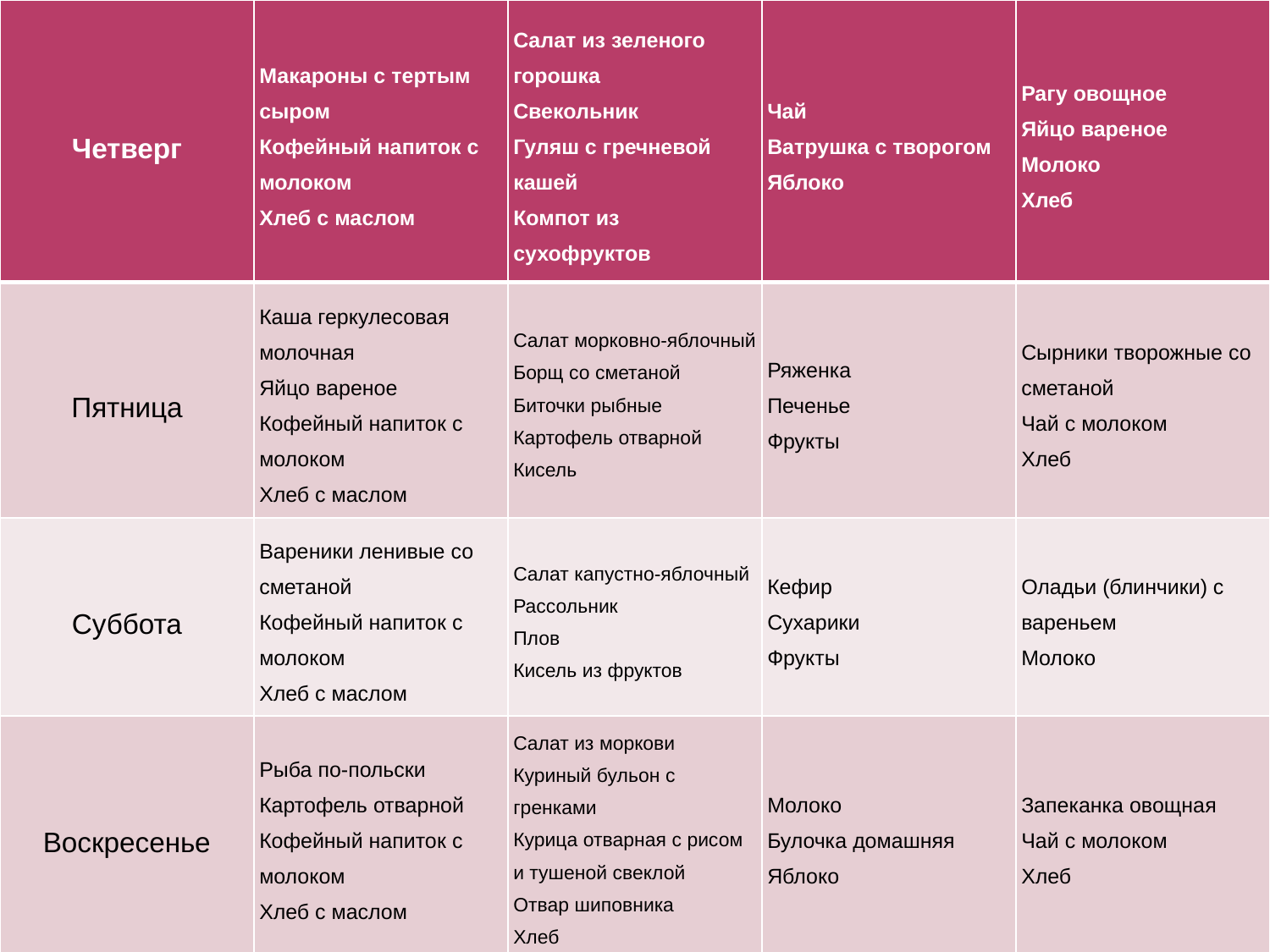

| Четверг | Макароны с тертым сыром Кофейный напиток с молоком Хлеб с маслом | Салат из зеленого горошка Свекольник Гуляш с гречневой кашей Компот из сухофруктов | Чай Ватрушка с творогом Яблоко | Рагу овощное Яйцо вареное Молоко Хлеб |
| --- | --- | --- | --- | --- |
| Пятница | Каша геркулесовая молочная Яйцо вареное Кофейный напиток с молоком Хлеб с маслом | Салат морковно-яблочный Борщ со сметаной Биточки рыбные Картофель отварной Кисель | Ряженка Печенье Фрукты | Сырники творожные со сметаной Чай с молоком Хлеб |
| Суббота | Вареники ленивые со сметаной Кофейный напиток с молоком Хлеб с маслом | Салат капустно-яблочный Рассольник Плов Кисель из фруктов | Кефир Сухарики Фрукты | Оладьи (блинчики) с вареньем Молоко |
| Воскресенье | Рыба по-польски Картофель отварной Кофейный напиток с молоком Хлеб с маслом | Салат из моркови Куриный бульон с гренками Курица отварная с рисом и тушеной свеклой Отвар шиповника Хлеб | Молоко Булочка домашняя Яблоко | Запеканка овощная Чай с молоком Хлеб |
#